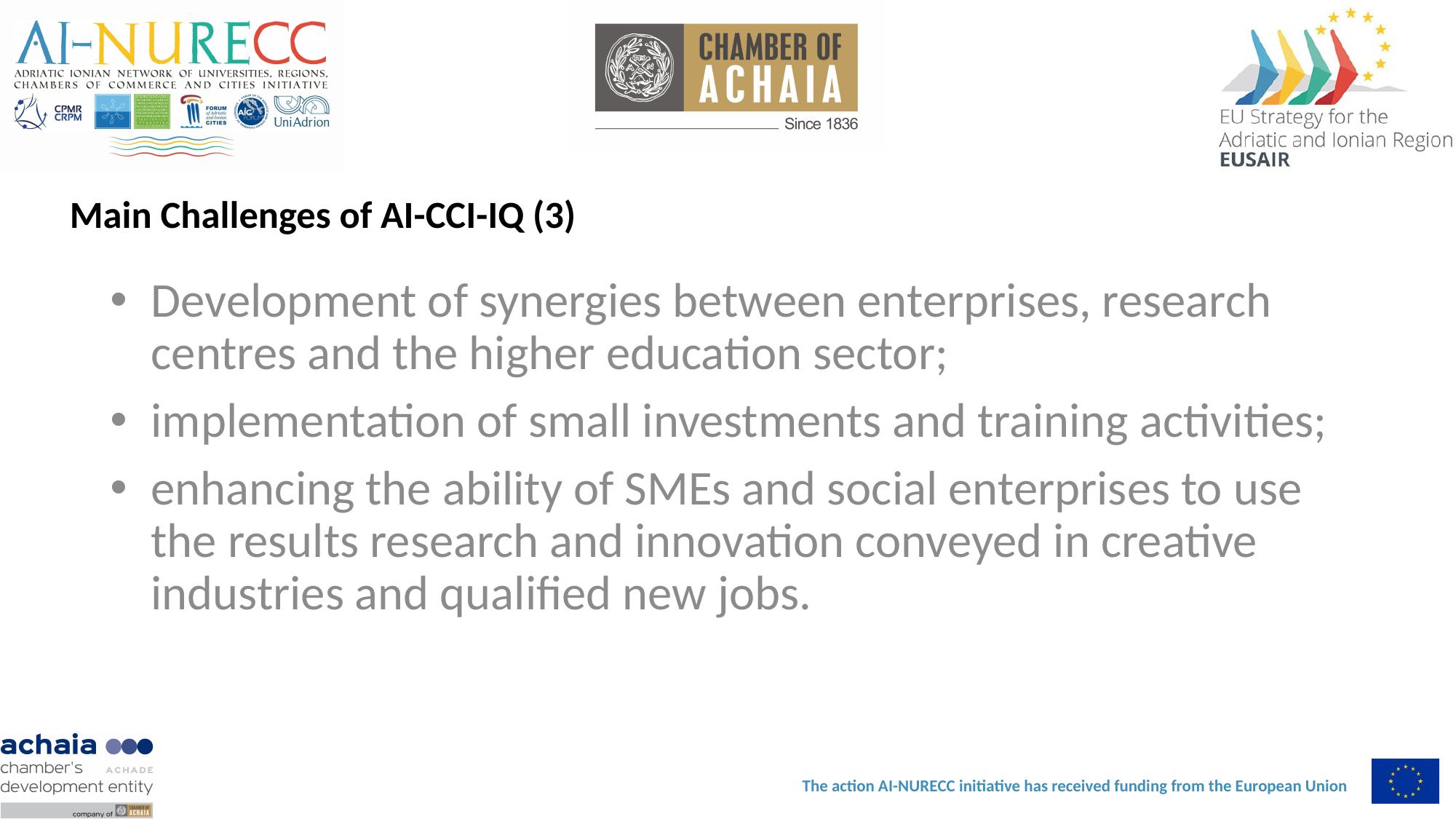

# Main Challenges of AI-CCI-IQ (3)
Development of synergies between enterprises, research centres and the higher education sector;
implementation of small investments and training activities;
enhancing the ability of SMEs and social enterprises to use the results research and innovation conveyed in creative industries and qualified new jobs.